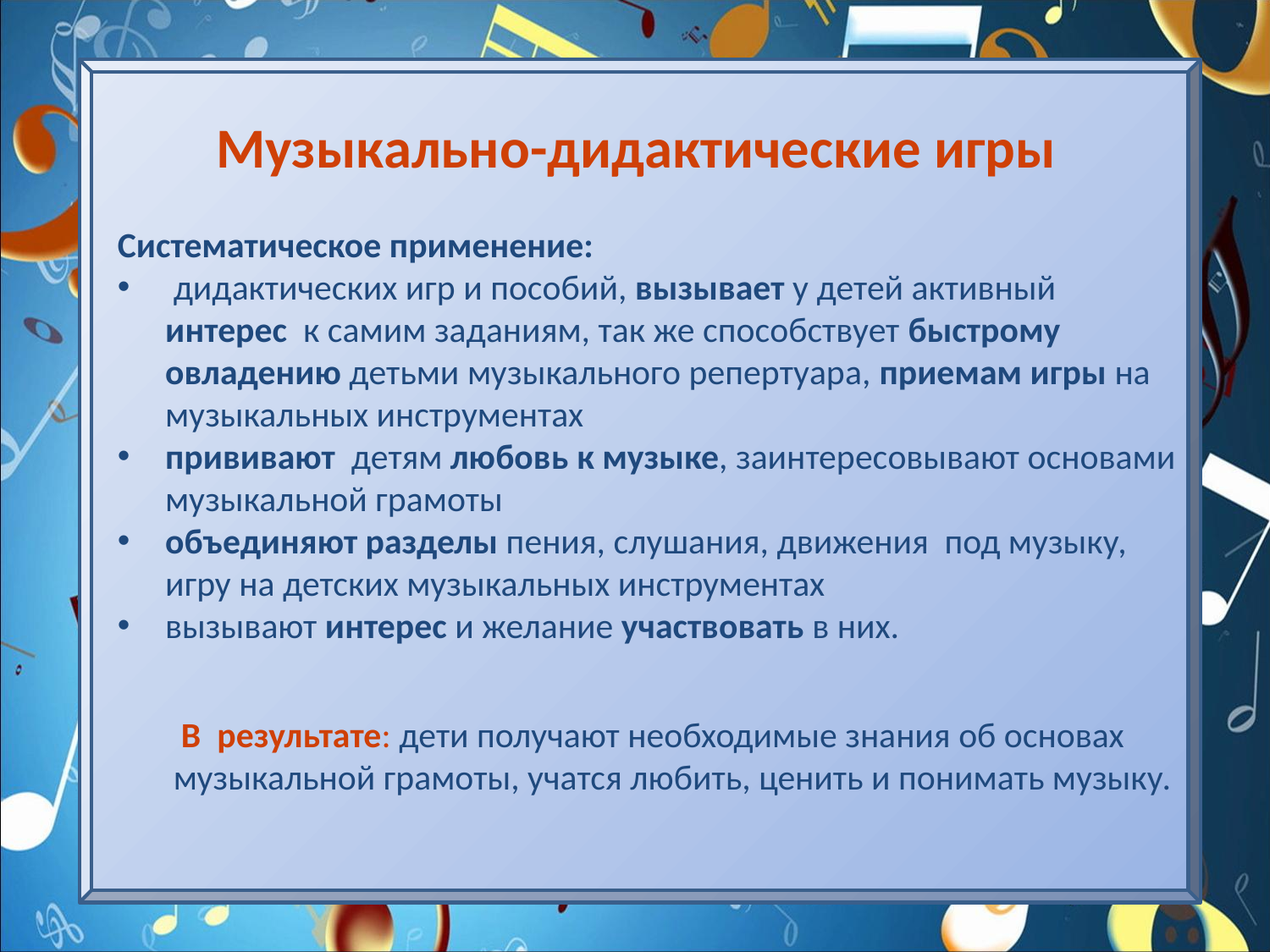

Музыкально-дидактические игры
Систематическое применение:
 дидактических игр и пособий, вызывает у детей активный интерес  к самим заданиям, так же способствует быстрому овладению детьми музыкального репертуара, приемам игры на музыкальных инструментах
прививают  детям любовь к музыке, заинтересовывают основами музыкальной грамоты
объединяют разделы пения, слушания, движения  под музыку, игру на детских музыкальных инструментах
вызывают интерес и желание участвовать в них.

 В  результате: дети получают необходимые знания об основах музыкальной грамоты, учатся любить, ценить и понимать музыку.